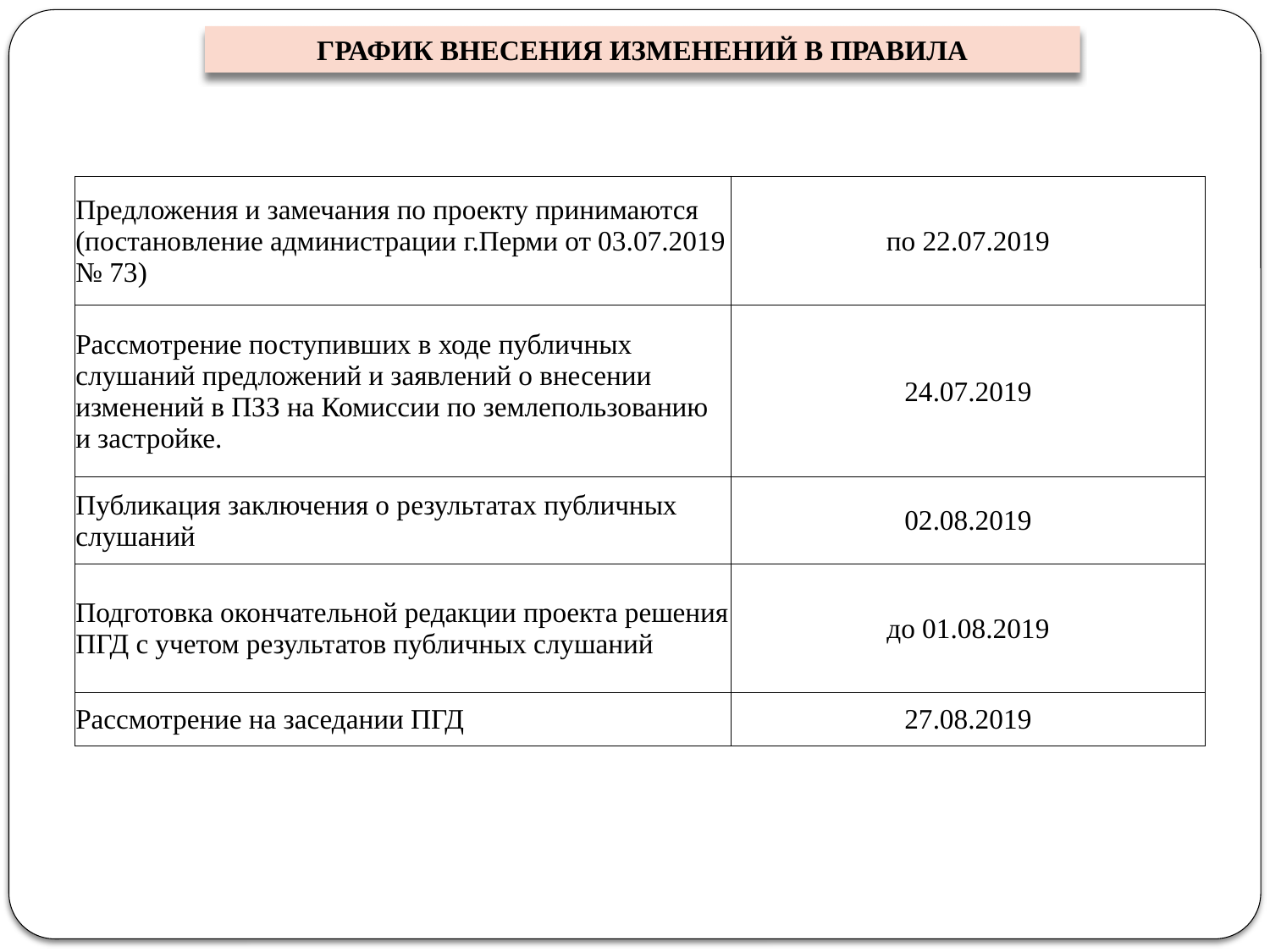

ГРАФИК ВНЕСЕНИЯ ИЗМЕНЕНИЙ В ПРАВИЛА
| Предложения и замечания по проекту принимаются (постановление администрации г.Перми от 03.07.2019 № 73) | по 22.07.2019 |
| --- | --- |
| Рассмотрение поступивших в ходе публичных слушаний предложений и заявлений о внесении изменений в ПЗЗ на Комиссии по землепользованию и застройке. | 24.07.2019 |
| Публикация заключения о результатах публичных слушаний | 02.08.2019 |
| Подготовка окончательной редакции проекта решения ПГД с учетом результатов публичных слушаний | до 01.08.2019 |
| Рассмотрение на заседании ПГД | 27.08.2019 |